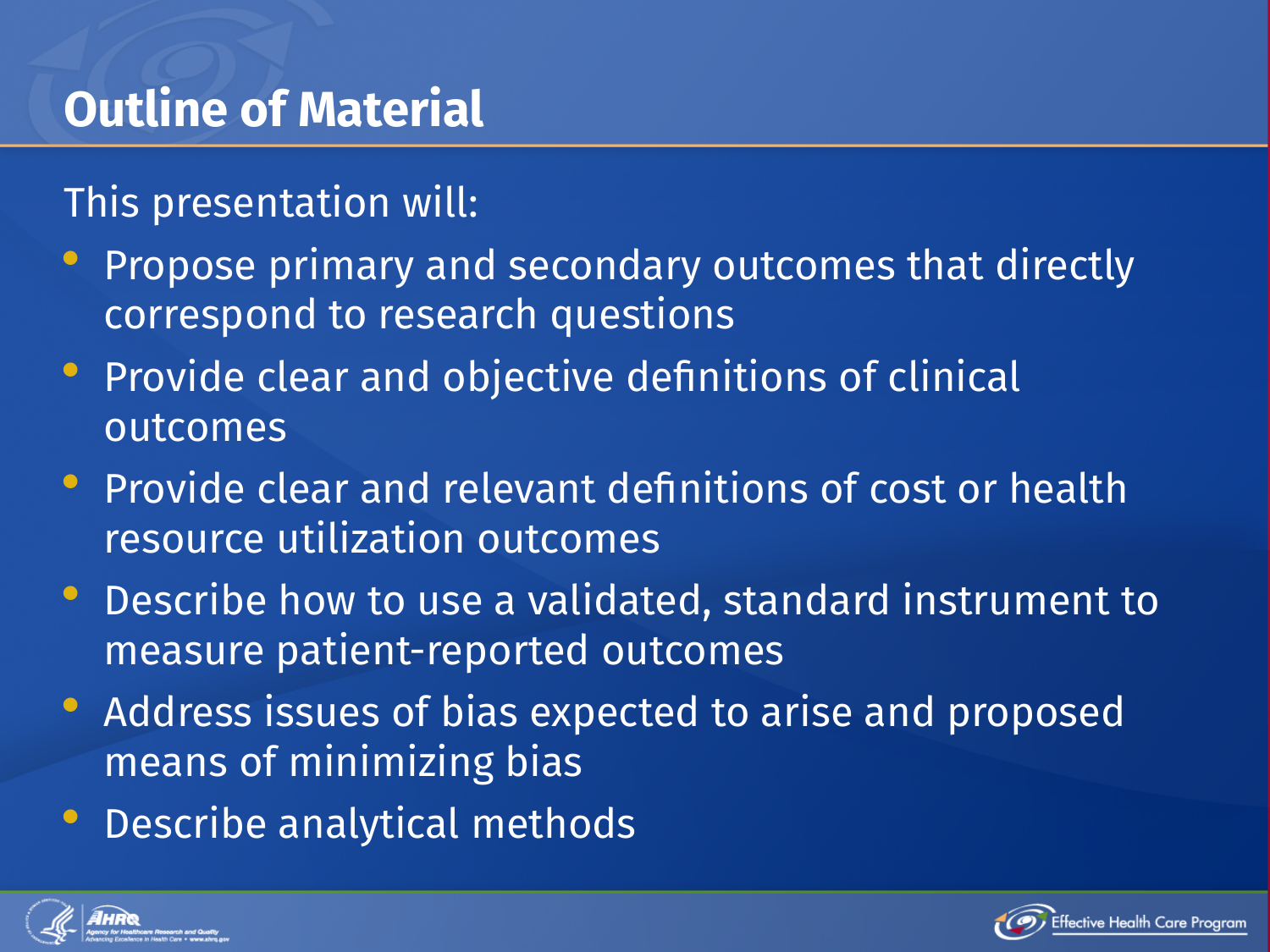

# Outline of Material
This presentation will:
Propose primary and secondary outcomes that directly correspond to research questions
Provide clear and objective definitions of clinical outcomes
Provide clear and relevant definitions of cost or health resource utilization outcomes
Describe how to use a validated, standard instrument to measure patient-reported outcomes
Address issues of bias expected to arise and proposed means of minimizing bias
Describe analytical methods